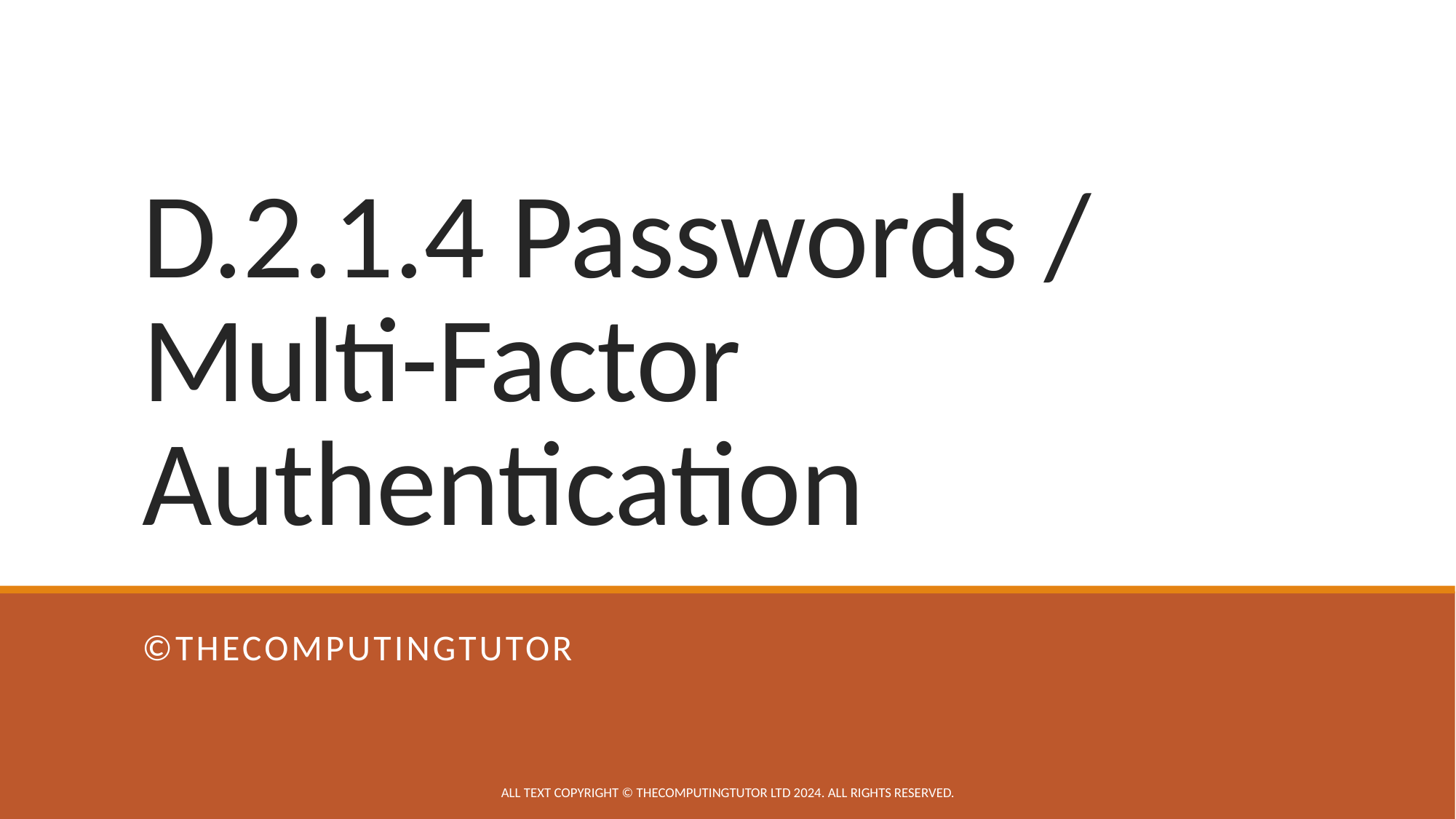

# D.2.1.4 Passwords / Multi-Factor Authentication

©TheComputingTutor

All text copyright © TheComputingTutor Ltd 2024. All rights Reserved.